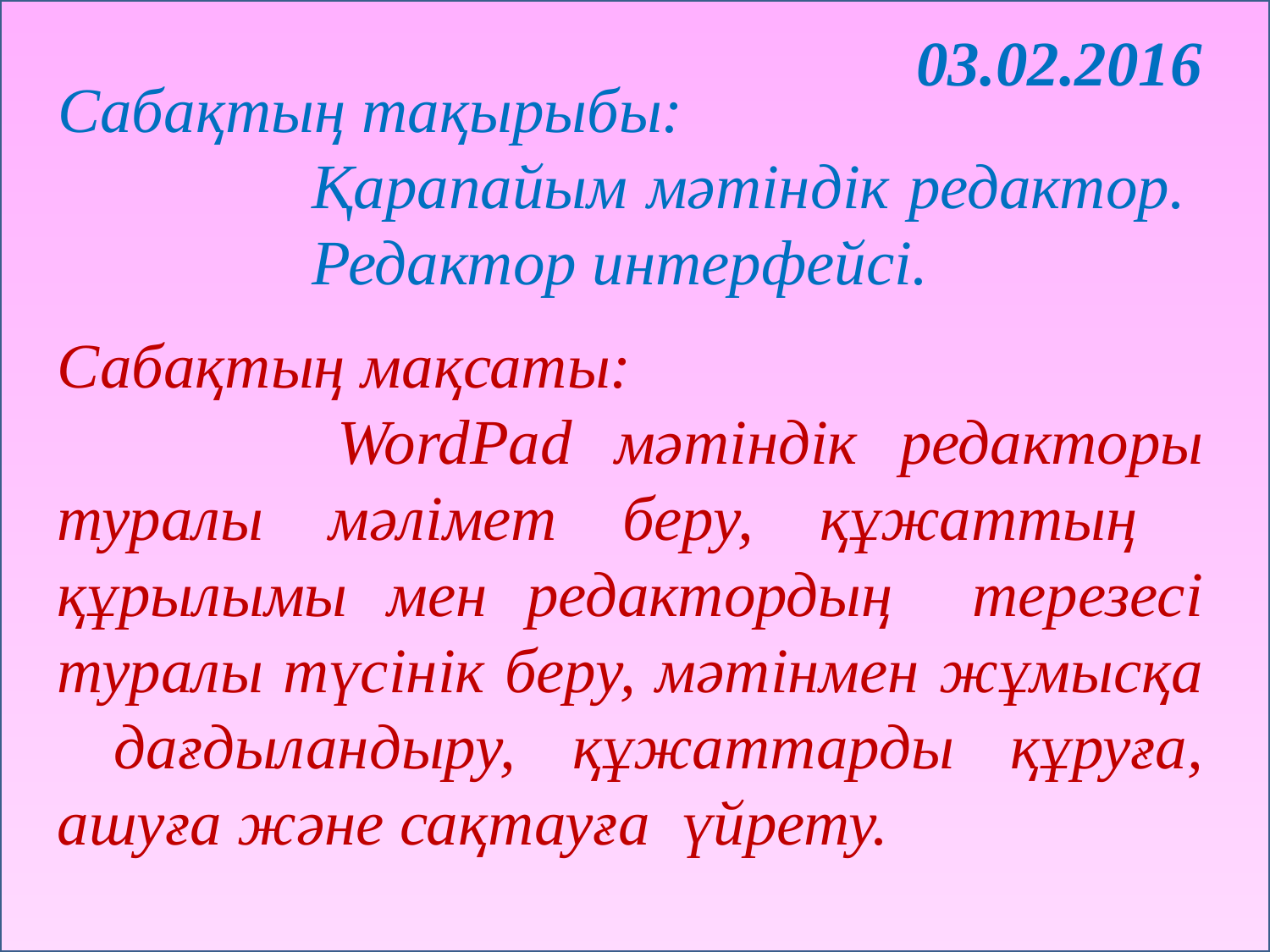

03.02.2016
Сабақтың тақырыбы:
		Қарапайым мәтіндік редактор. 			Редактор интерфейсі.
Сабақтың мақсаты:
 WordPad мәтіндік редакторы туралы мәлімет беру, құжаттың  құрылымы мен редактордың  терезесі туралы түсінік беру, мәтінмен жұмысқа  дағдыландыру, құжаттарды құруға, ашуға және сақтауға  үйрету.